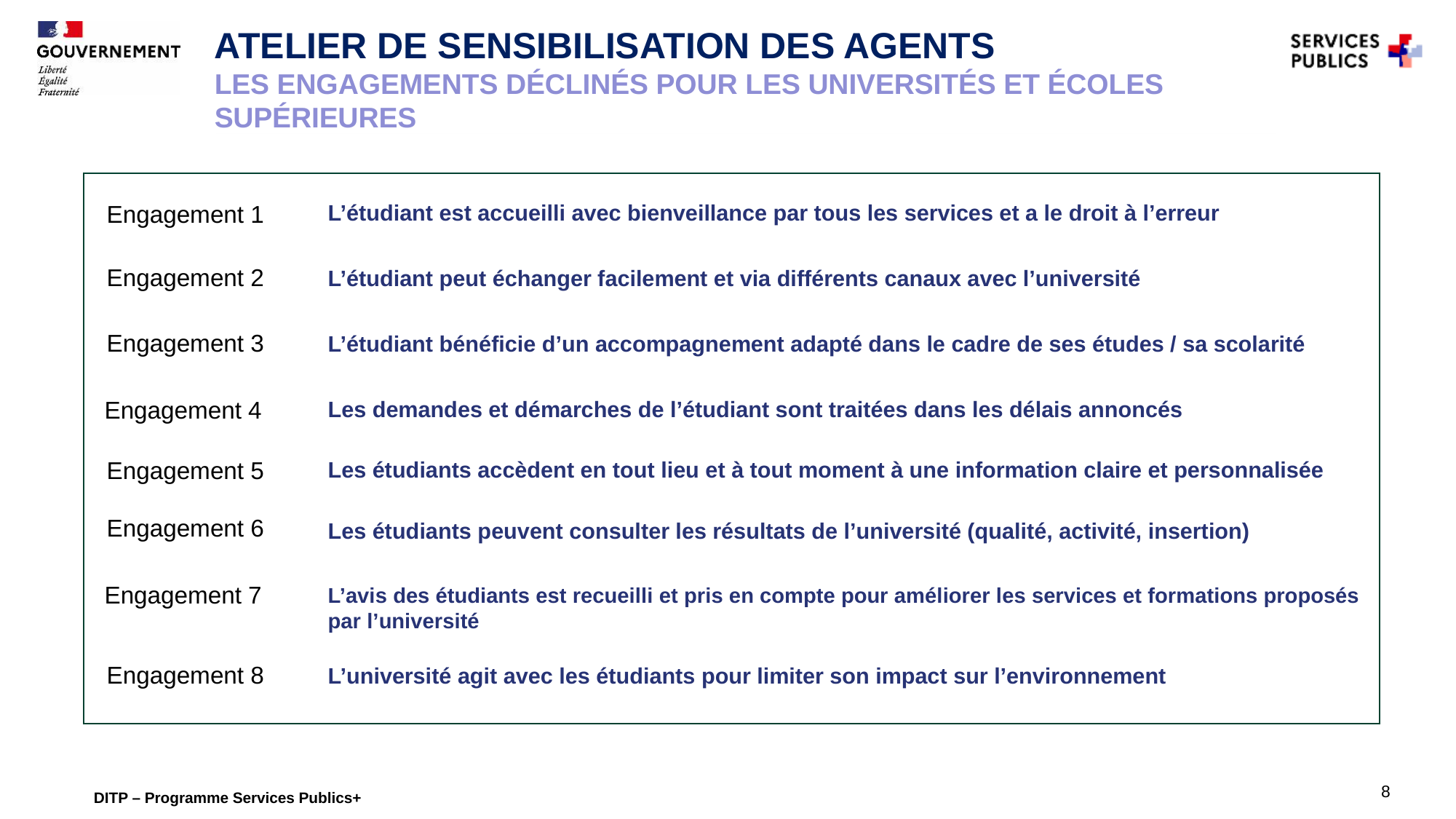

Atelier de sensibilisation des agents
LES engagements déclinés pour les universités et écoles supérieures

Engagement 1
L’étudiant est accueilli avec bienveillance par tous les services et a le droit à l’erreur

L’étudiant peut échanger facilement et via différents canaux avec l’université

L’étudiant bénéficie d’un accompagnement adapté dans le cadre de ses études / sa scolarité

Les demandes et démarches de l’étudiant sont traitées dans les délais annoncés

Les étudiants accèdent en tout lieu et à tout moment à une information claire et personnalisée

Les étudiants peuvent consulter les résultats de l’université (qualité, activité, insertion)

L’avis des étudiants est recueilli et pris en compte pour améliorer les services et formations proposés par l’université

L’université agit avec les étudiants pour limiter son impact sur l’environnement

Engagement 2
Engagement 3
Engagement 4
Engagement 5
Engagement 6
Engagement 7
Engagement 8
8
DITP – Programme Services Publics+